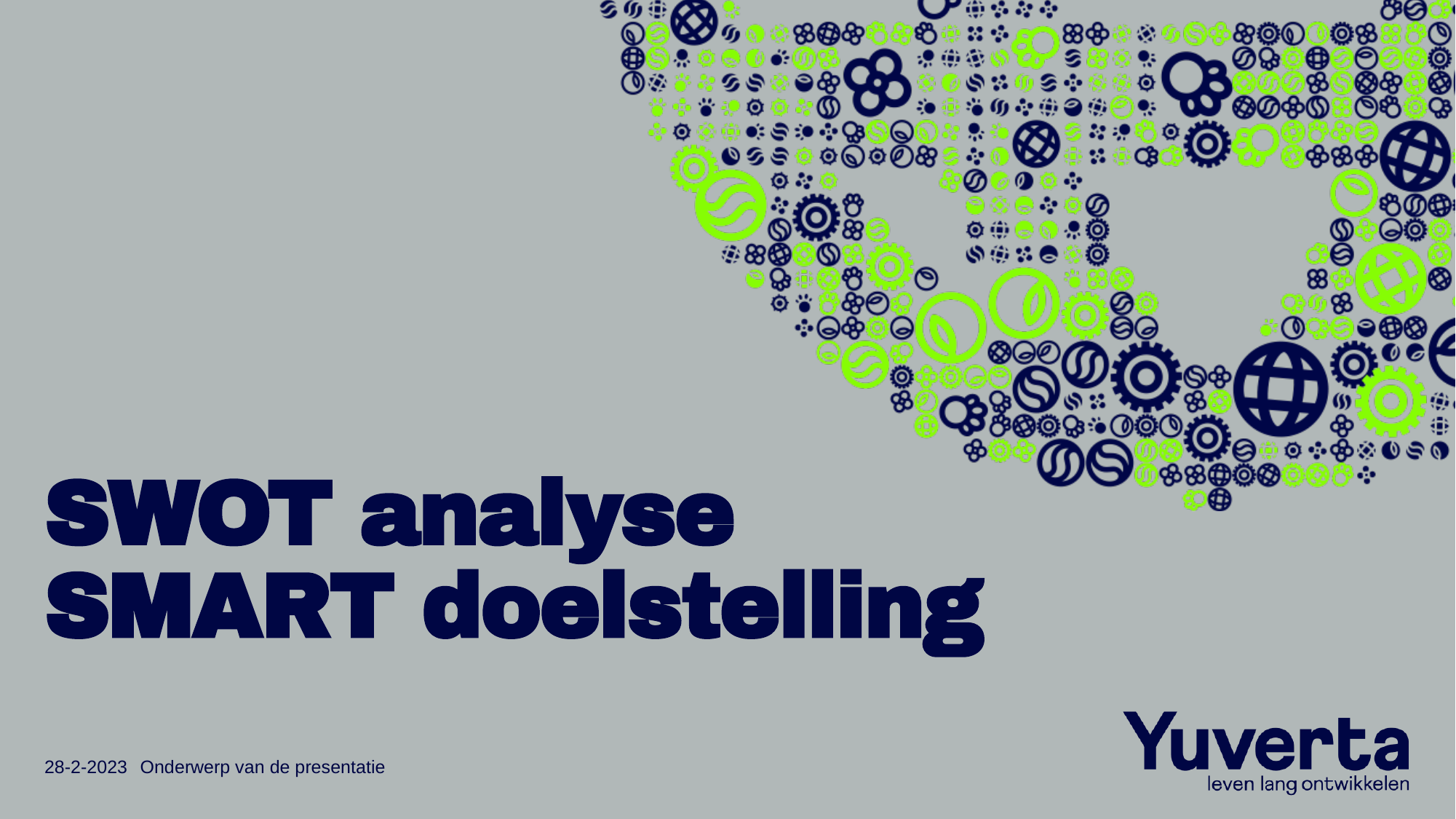

# SWOT analyse SMART doelstelling
28-2-2023
Onderwerp van de presentatie
2